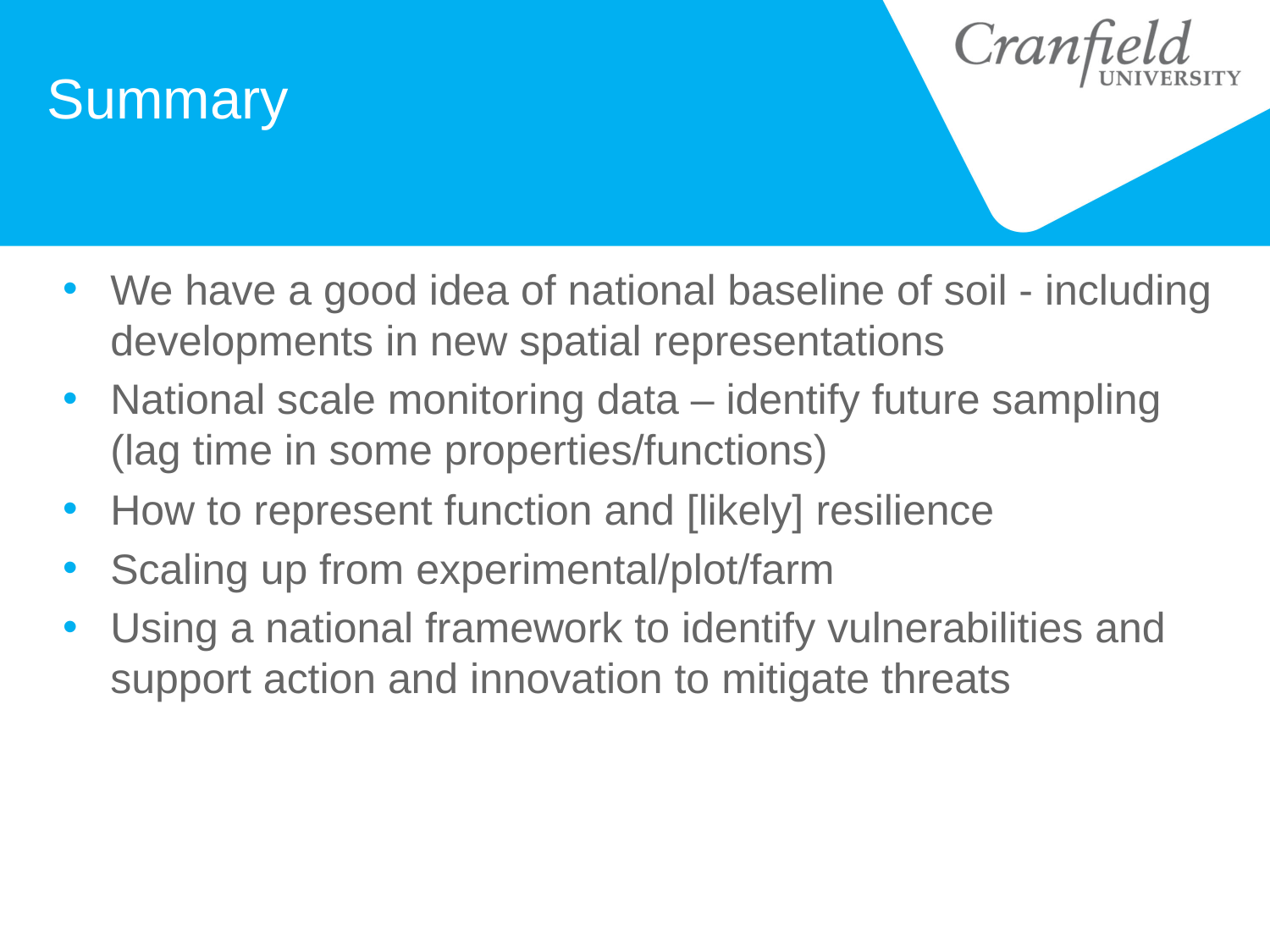

Summary
#
We have a good idea of national baseline of soil - including developments in new spatial representations
National scale monitoring data – identify future sampling (lag time in some properties/functions)
How to represent function and [likely] resilience
Scaling up from experimental/plot/farm
Using a national framework to identify vulnerabilities and support action and innovation to mitigate threats